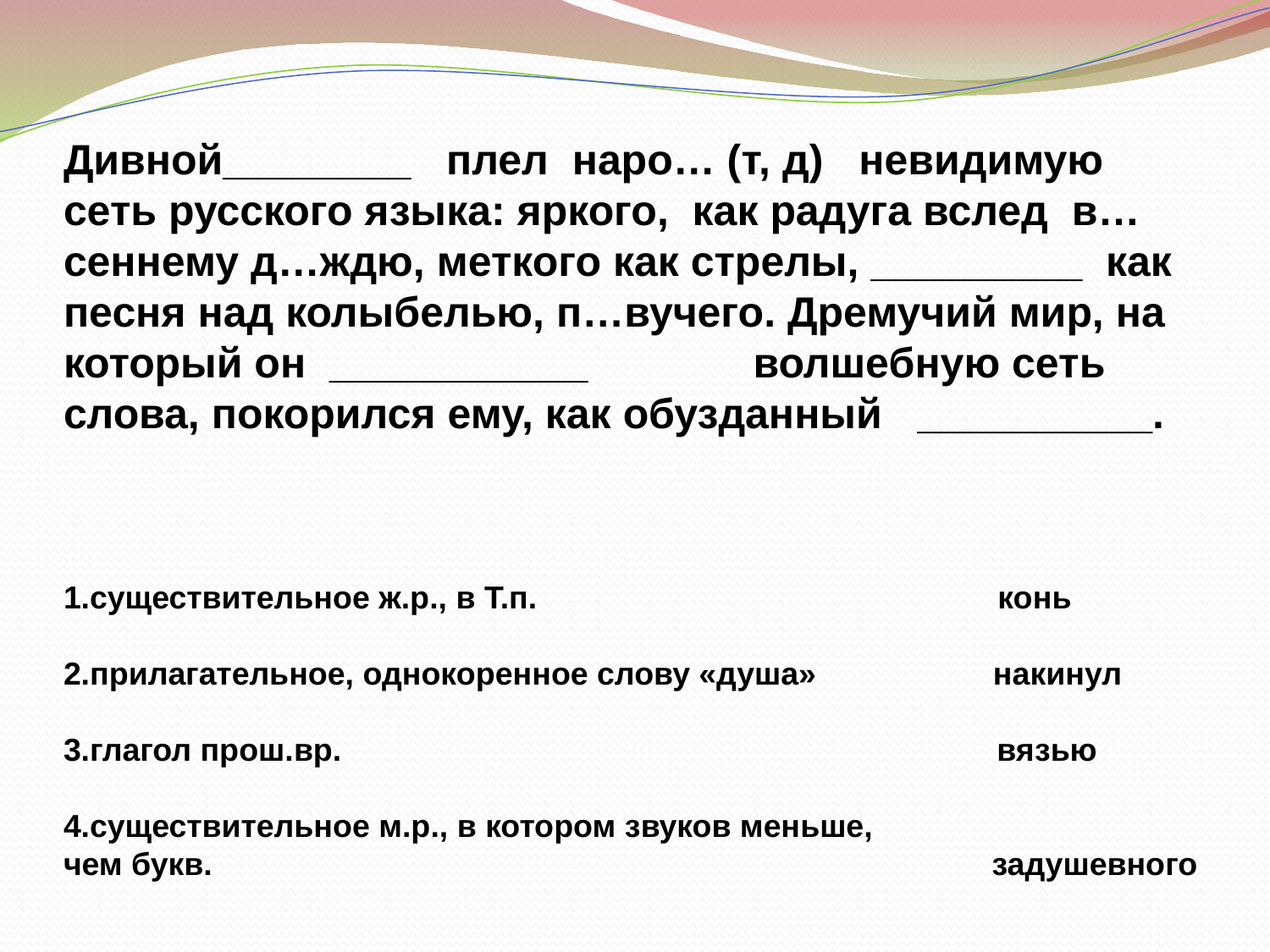

#
Дивной________   плел  наро… (т, д)   невидимую сеть русского языка: яркого,  как радуга вслед  в…сеннему д…ждю, меткого как стрелы, _________  как песня над колыбелью, п…вучего. Дремучий мир, на который он  ___________              волшебную сеть слова, покорился ему, как обузданный   __________.

1.существительное ж.р., в Т.п.                                                    конь

2.прилагательное, однокоренное слову «душа»                    накинул

3.глагол прош.вр.                                                                          вязью

4.существительное м.р., в котором звуков меньше,
чем букв.                                                                                        задушевного